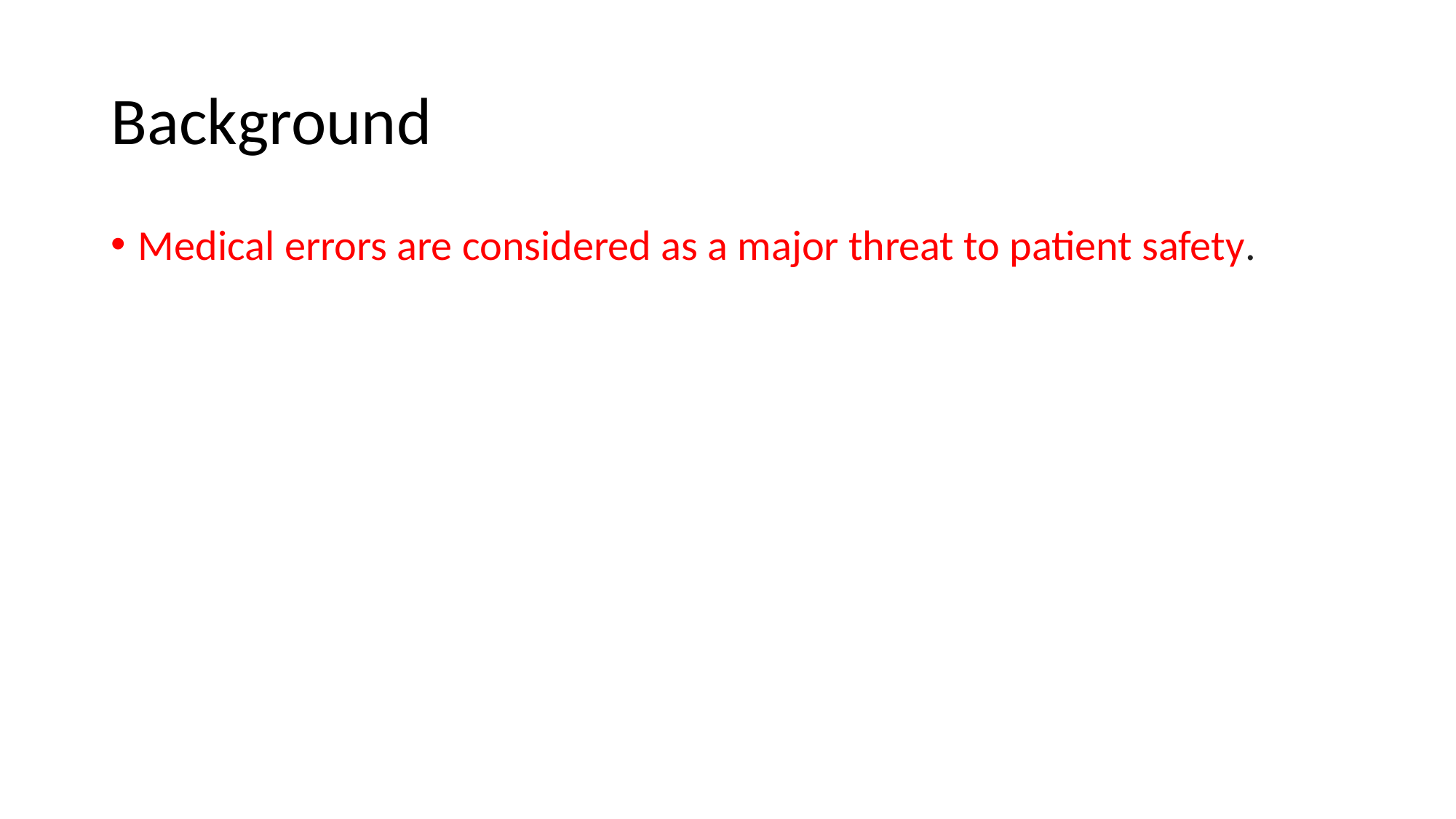

# Background
Medical errors are considered as a major threat to patient safety.